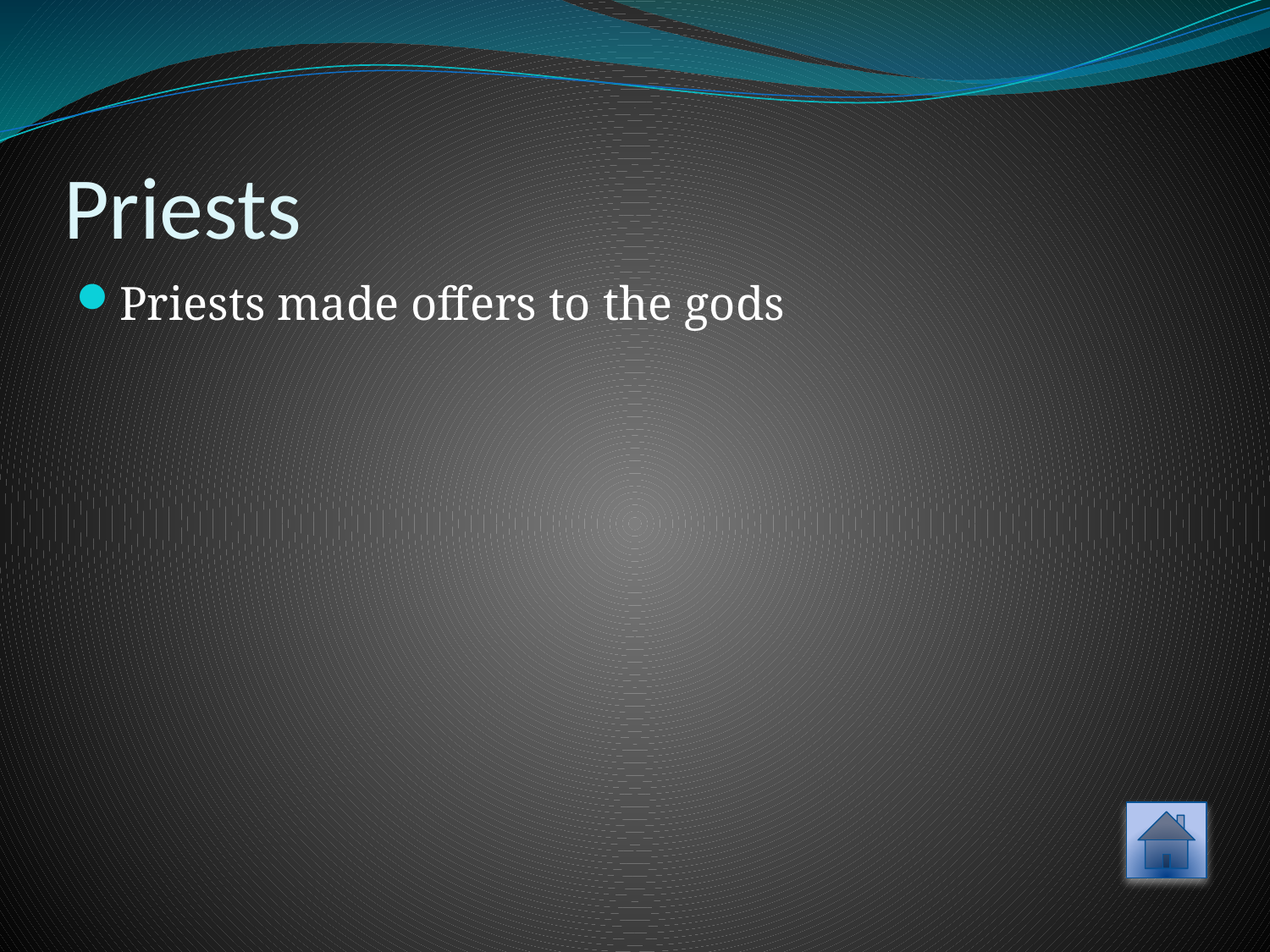

# Priests
Priests made offers to the gods